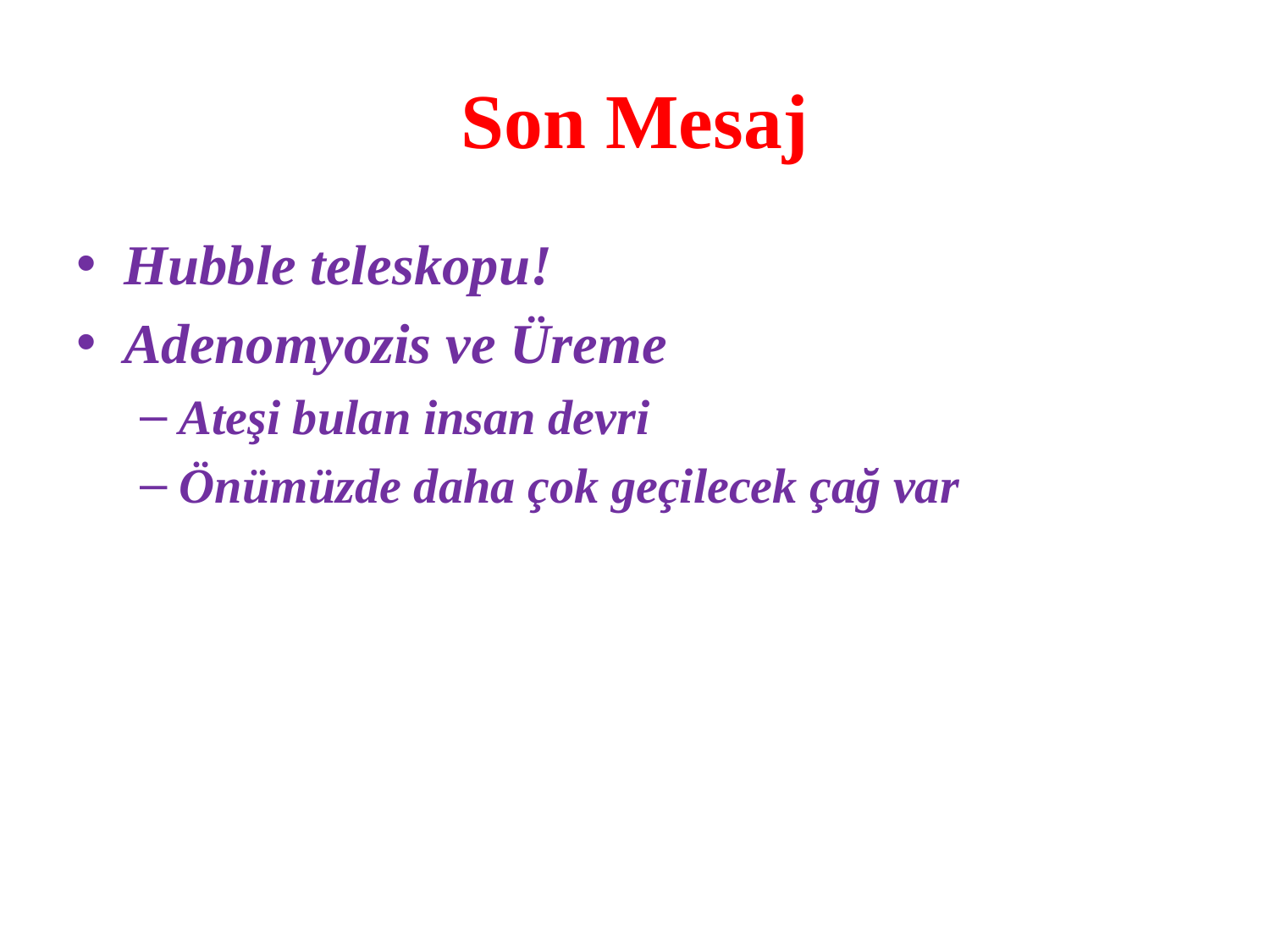

# Son Mesaj
Hubble teleskopu!
Adenomyozis ve Üreme
Ateşi bulan insan devri
Önümüzde daha çok geçilecek çağ var